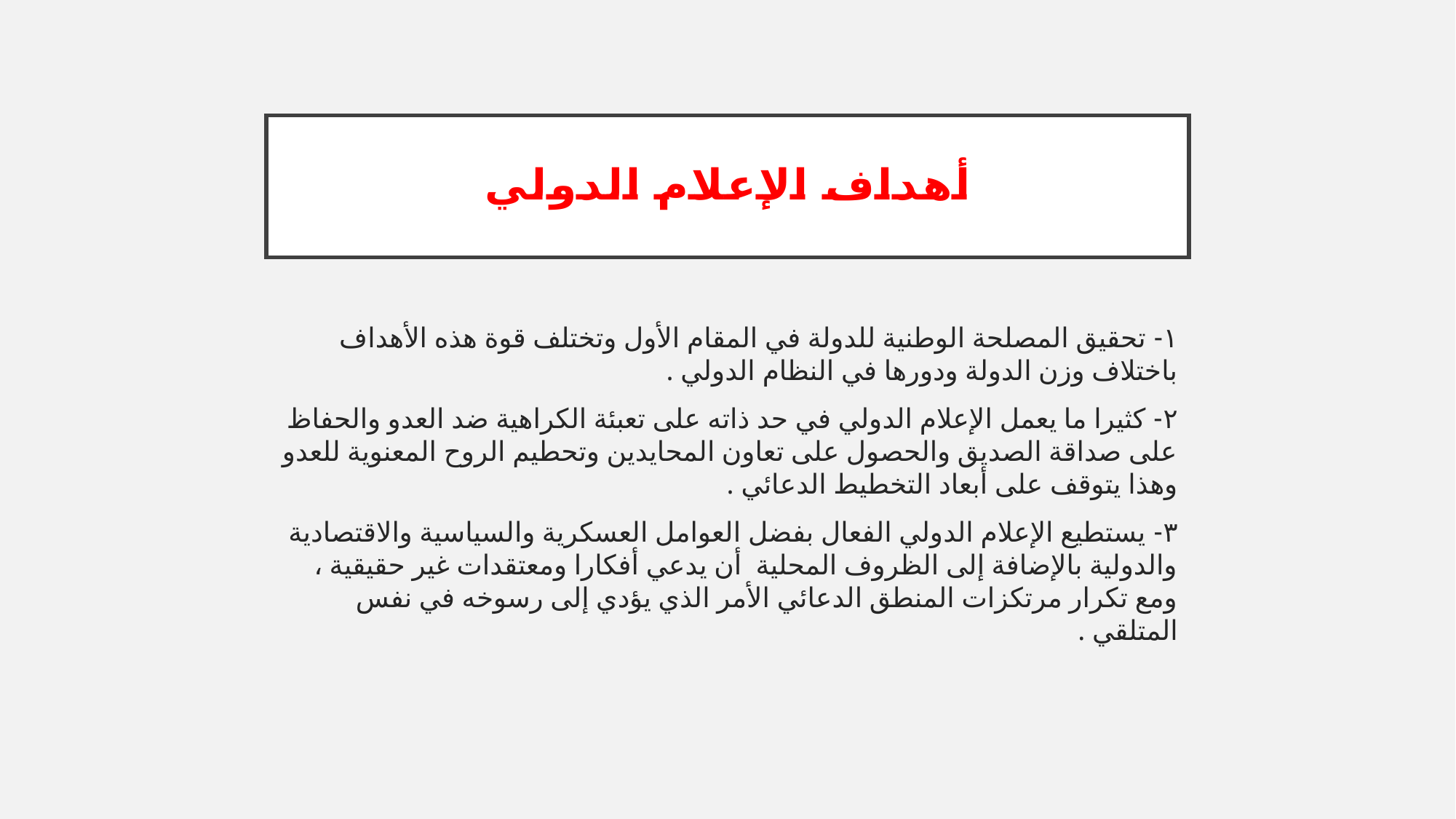

# أهداف الإعلام الدولي
١- تحقيق المصلحة الوطنية للدولة في المقام الأول وتختلف قوة هذه الأهداف باختلاف وزن الدولة ودورها في النظام الدولي .
٢- كثيرا ما يعمل الإعلام الدولي في حد ذاته على تعبئة الكراهية ضد العدو والحفاظ على صداقة الصديق والحصول على تعاون المحايدين وتحطيم الروح المعنوية للعدو وهذا يتوقف على أبعاد التخطيط الدعائي .
٣- يستطيع الإعلام الدولي الفعال بفضل العوامل العسكرية والسياسية والاقتصادية والدولية بالإضافة إلى الظروف المحلية  أن يدعي أفكارا ومعتقدات غير حقيقية ، ومع تكرار مرتكزات المنطق الدعائي الأمر الذي يؤدي إلى رسوخه في نفس المتلقي .